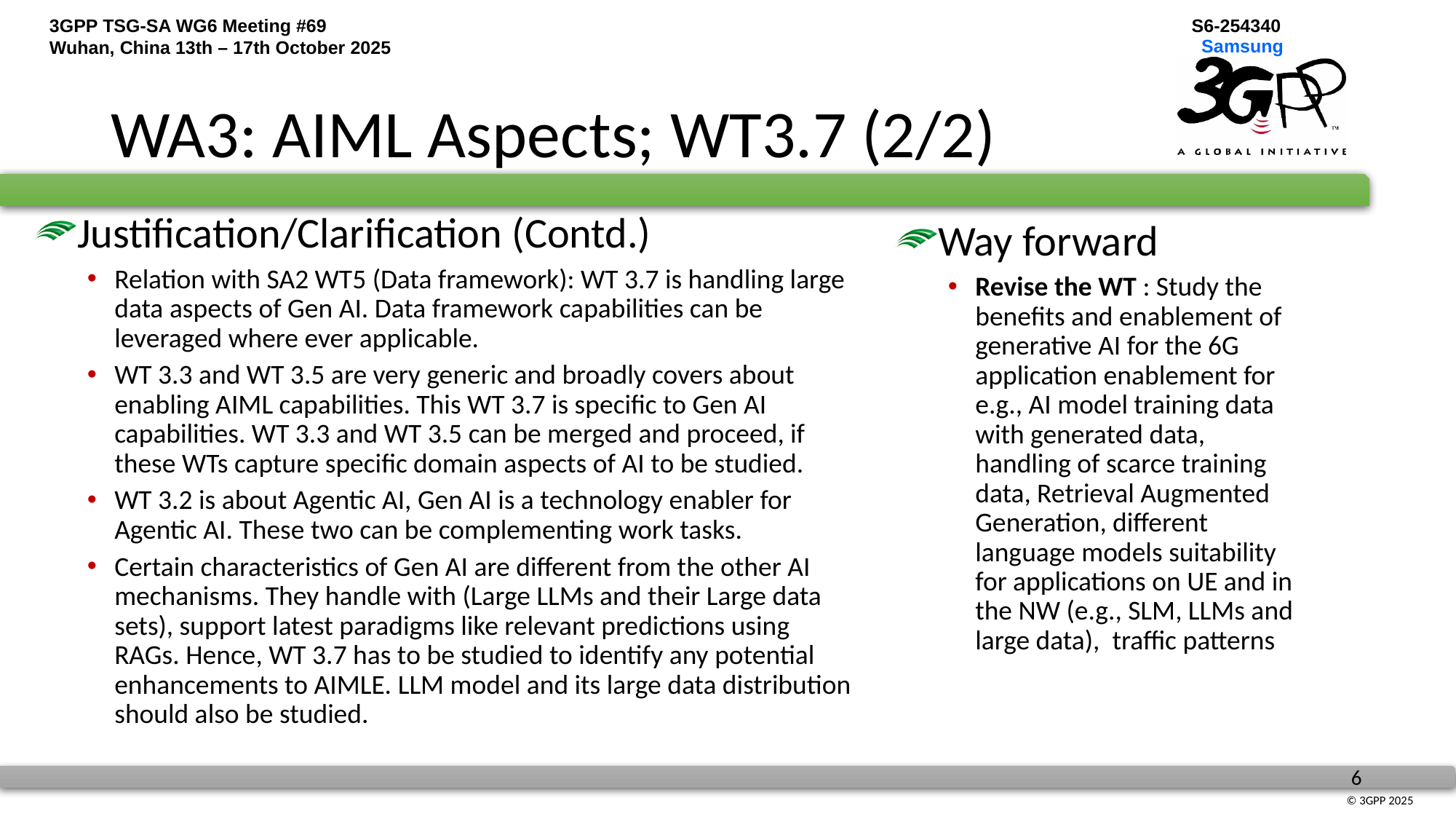

# WA3: AIML Aspects; WT3.7 (2/2)
Justification/Clarification (Contd.)
Relation with SA2 WT5 (Data framework): WT 3.7 is handling large data aspects of Gen AI. Data framework capabilities can be leveraged where ever applicable.
WT 3.3 and WT 3.5 are very generic and broadly covers about enabling AIML capabilities. This WT 3.7 is specific to Gen AI capabilities. WT 3.3 and WT 3.5 can be merged and proceed, if these WTs capture specific domain aspects of AI to be studied.
WT 3.2 is about Agentic AI, Gen AI is a technology enabler for Agentic AI. These two can be complementing work tasks.
Certain characteristics of Gen AI are different from the other AI mechanisms. They handle with (Large LLMs and their Large data sets), support latest paradigms like relevant predictions using RAGs. Hence, WT 3.7 has to be studied to identify any potential enhancements to AIMLE. LLM model and its large data distribution should also be studied.
Way forward
Revise the WT : Study the benefits and enablement of generative AI for the 6G application enablement for e.g., AI model training data with generated data, handling of scarce training data, Retrieval Augmented Generation, different language models suitability for applications on UE and in the NW (e.g., SLM, LLMs and large data),  traffic patterns